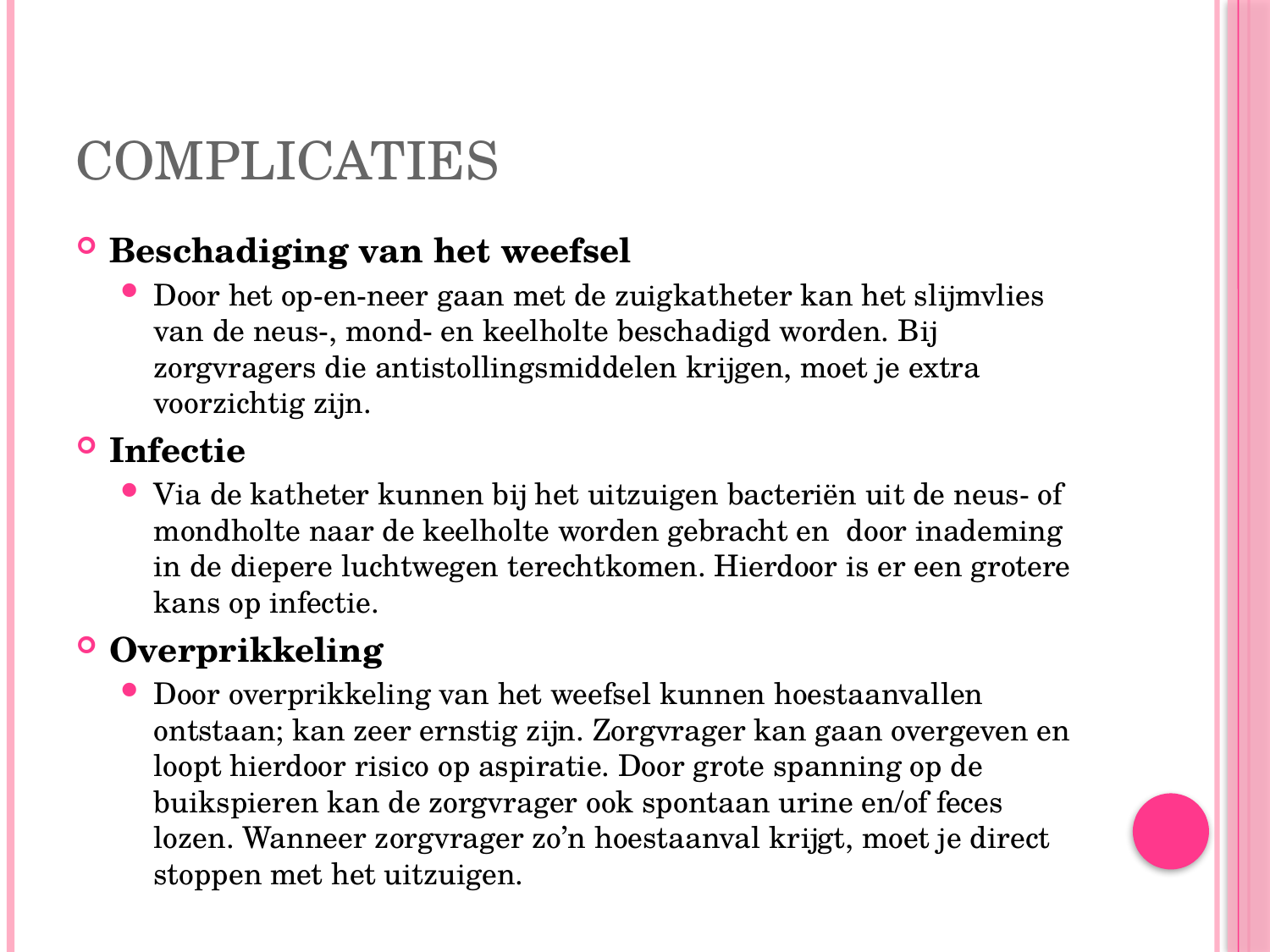

# Complicaties
Beschadiging van het weefsel
Door het op-en-neer gaan met de zuigkatheter kan het slijmvlies van de neus-, mond- en keelholte beschadigd worden. Bij zorgvragers die antistollingsmiddelen krijgen, moet je extra voorzichtig zijn.
Infectie
Via de katheter kunnen bij het uitzuigen bacteriën uit de neus- of mondholte naar de keelholte worden gebracht en  door inademing in de diepere luchtwegen terechtkomen. Hierdoor is er een grotere kans op infectie.
Overprikkeling
Door overprikkeling van het weefsel kunnen hoestaanvallen ontstaan; kan zeer ernstig zijn. Zorgvrager kan gaan overgeven en loopt hierdoor risico op aspiratie. Door grote spanning op de buikspieren kan de zorgvrager ook spontaan urine en/of feces lozen. Wanneer zorgvrager zo’n hoestaanval krijgt, moet je direct stoppen met het uitzuigen.